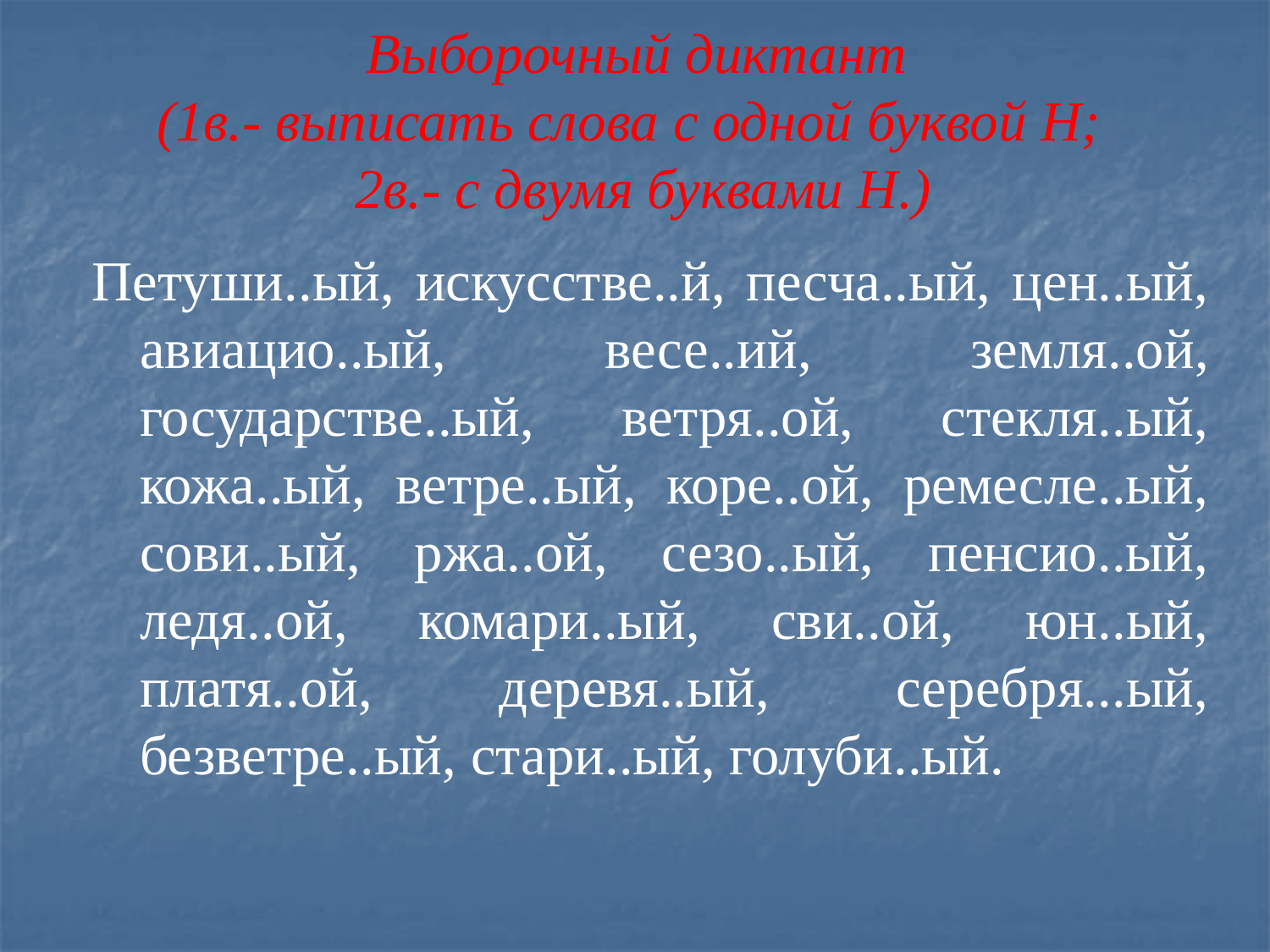

# Выборочный диктант (1в.- выписать слова с одной буквой Н; 2в.- с двумя буквами Н.)
Петуши..ый, искусстве..й, песча..ый, цен..ый, авиацио..ый, весе..ий, земля..ой, государстве..ый, ветря..ой, стекля..ый, кожа..ый, ветре..ый, коре..ой, ремесле..ый, сови..ый, ржа..ой, сезо..ый, пенсио..ый, ледя..ой, комари..ый, сви..ой, юн..ый, платя..ой, деревя..ый, серебря...ый, безветре..ый, стари..ый, голуби..ый.